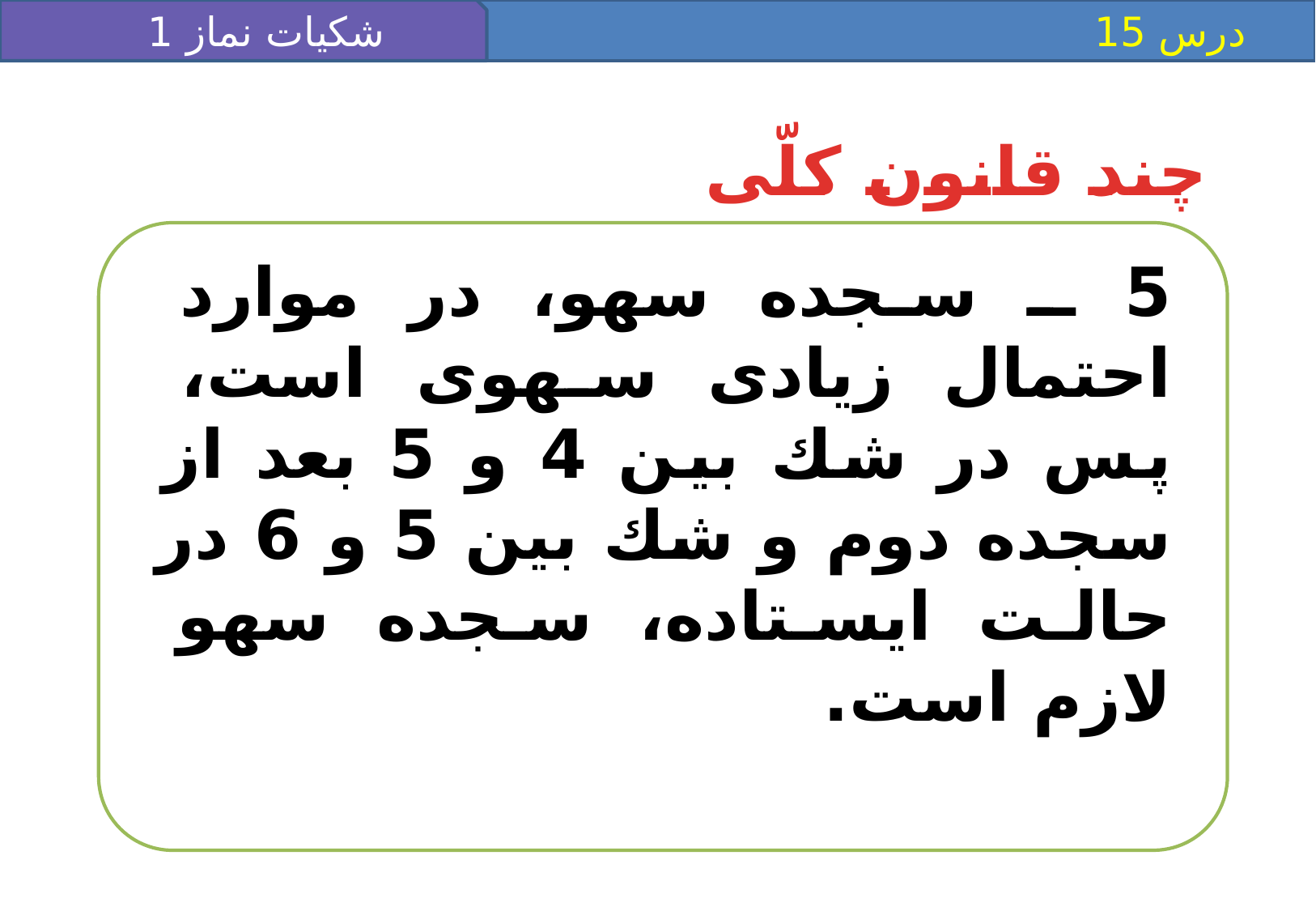

شکیات نماز 1
 درس 15
چند قانون كلّى

5 ـ سجده سهو، در موارد احتمال زيادى سهوى است، پس در شك بين 4 و 5 بعد از سجده دوم و شك بين 5 و 6 در حالت ايستاده، سجده سهو لازم است.